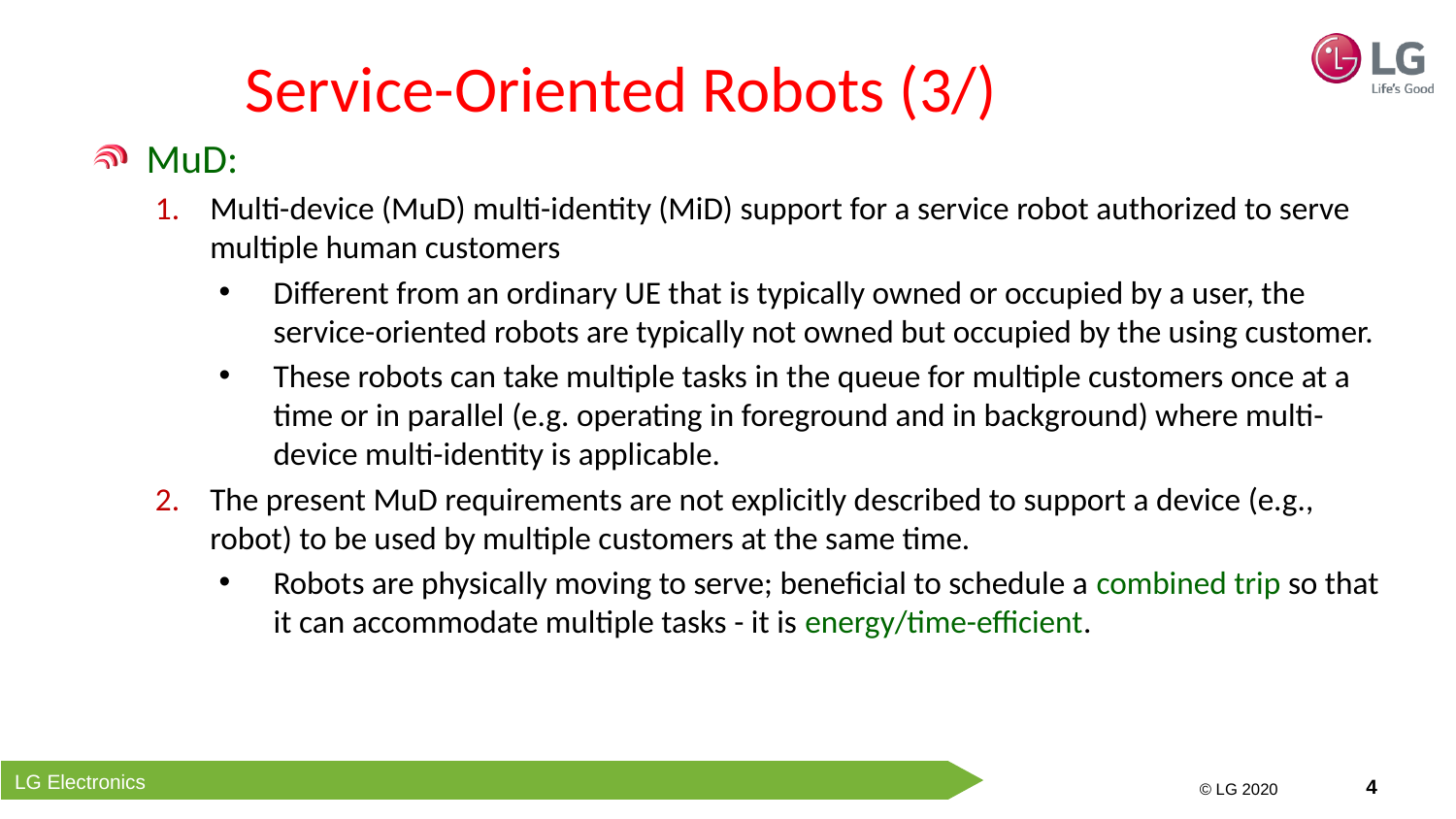

# Service-Oriented Robots (3/)
MuD:
Multi-device (MuD) multi-identity (MiD) support for a service robot authorized to serve multiple human customers
Different from an ordinary UE that is typically owned or occupied by a user, the service-oriented robots are typically not owned but occupied by the using customer.
These robots can take multiple tasks in the queue for multiple customers once at a time or in parallel (e.g. operating in foreground and in background) where multi-device multi-identity is applicable.
The present MuD requirements are not explicitly described to support a device (e.g., robot) to be used by multiple customers at the same time.
Robots are physically moving to serve; beneficial to schedule a combined trip so that it can accommodate multiple tasks - it is energy/time-efficient.